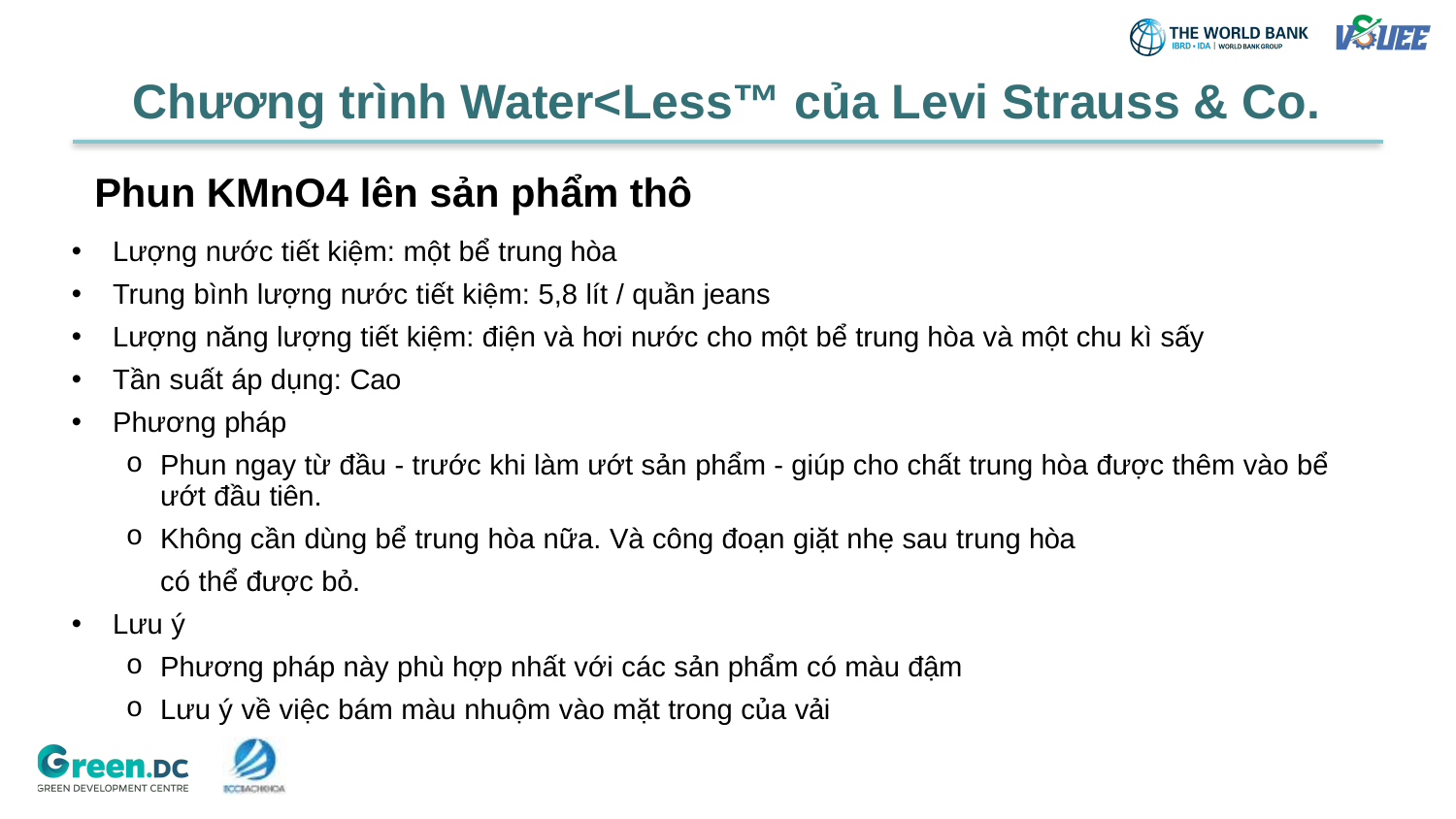

# Chương trình Water<Less™ của Levi Strauss & Co.
Phun KMnO4 lên sản phẩm thô
Lượng nước tiết kiệm: một bể trung hòa
Trung bình lượng nước tiết kiệm: 5,8 lít / quần jeans
Lượng năng lượng tiết kiệm: điện và hơi nước cho một bể trung hòa và một chu kì sấy
Tần suất áp dụng: Cao
Phương pháp
Phun ngay từ đầu - trước khi làm ướt sản phẩm - giúp cho chất trung hòa được thêm vào bể ướt đầu tiên.
Không cần dùng bể trung hòa nữa. Và công đoạn giặt nhẹ sau trung hòa
có thể được bỏ.
Lưu ý
Phương pháp này phù hợp nhất với các sản phẩm có màu đậm
Lưu ý về việc bám màu nhuộm vào mặt trong của vải